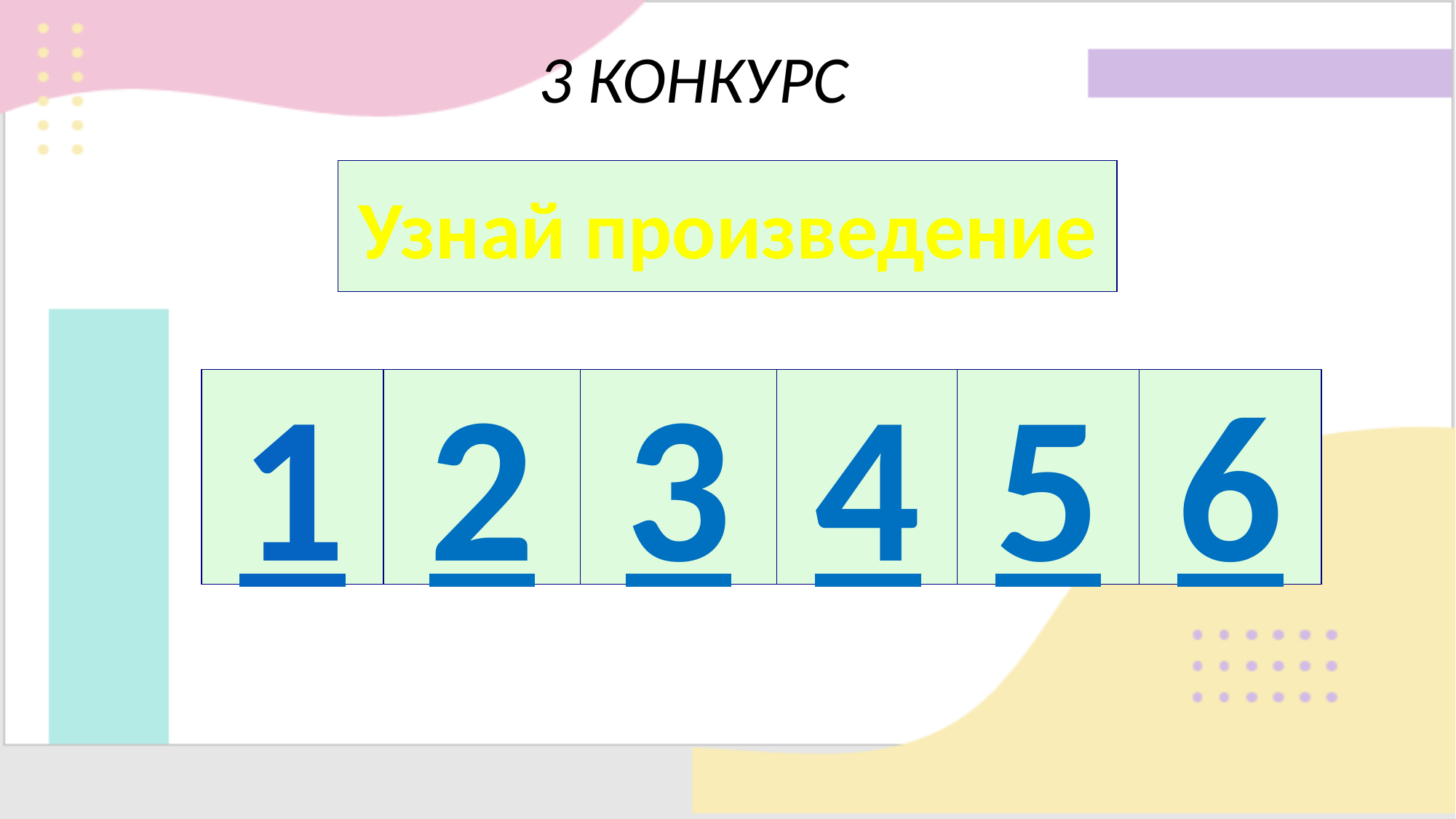

# 3 КОНКУРС
Узнай произведение
2
4
5
6
1
3